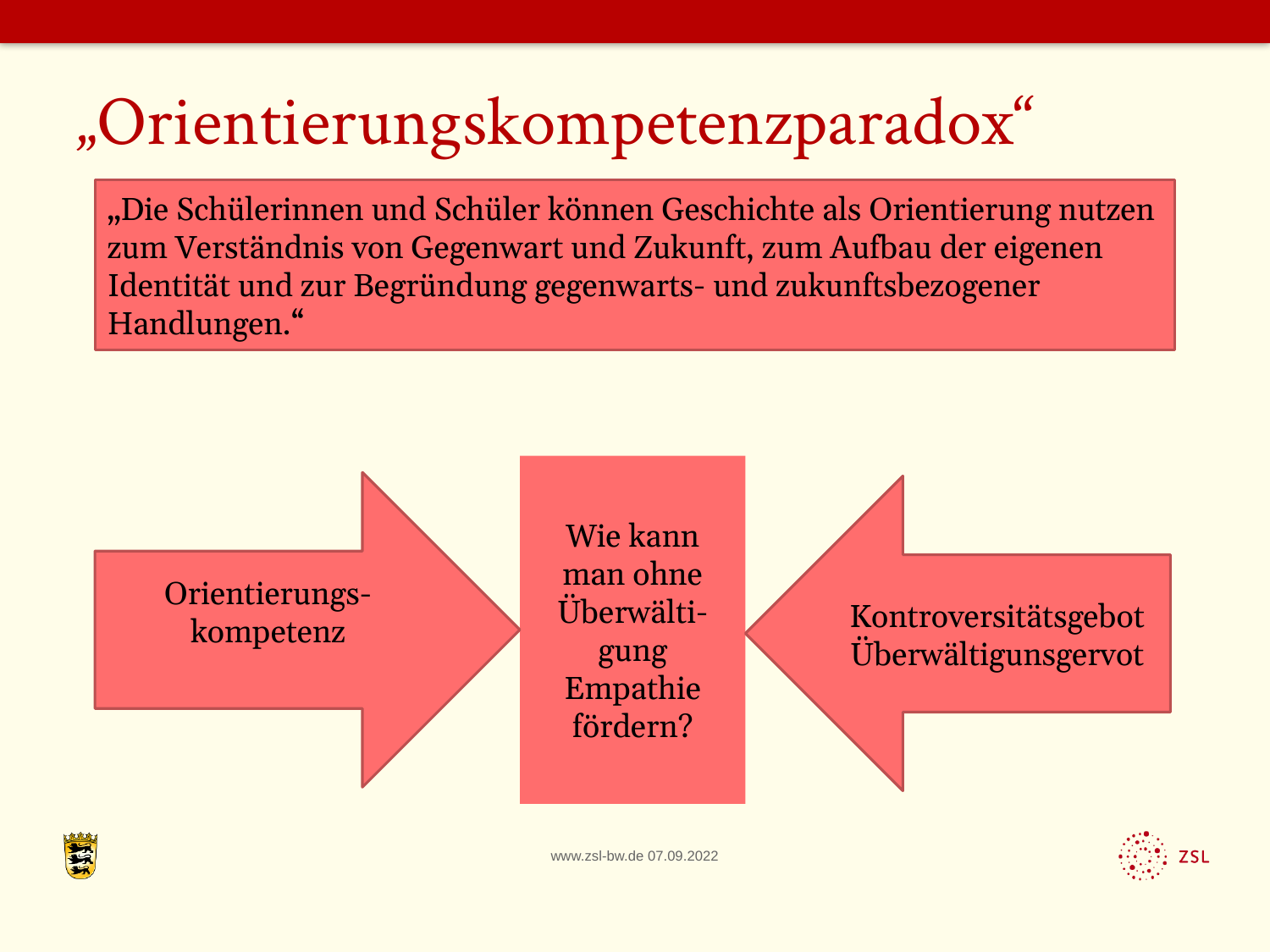

# „Orientierungskompetenzparadox“
„Die Schülerinnen und Schüler können Geschichte als Orientierung nutzen zum Verständnis von Gegenwart und Zukunft, zum Aufbau der eigenen Identität und zur Begründung gegenwarts- und zukunftsbezogener Handlungen.“
Wie kann man ohne Überwälti-gung Empathie fördern?
Orientierungs-kompetenz

Kontroversitätsgebot
Überwältigunsgervot